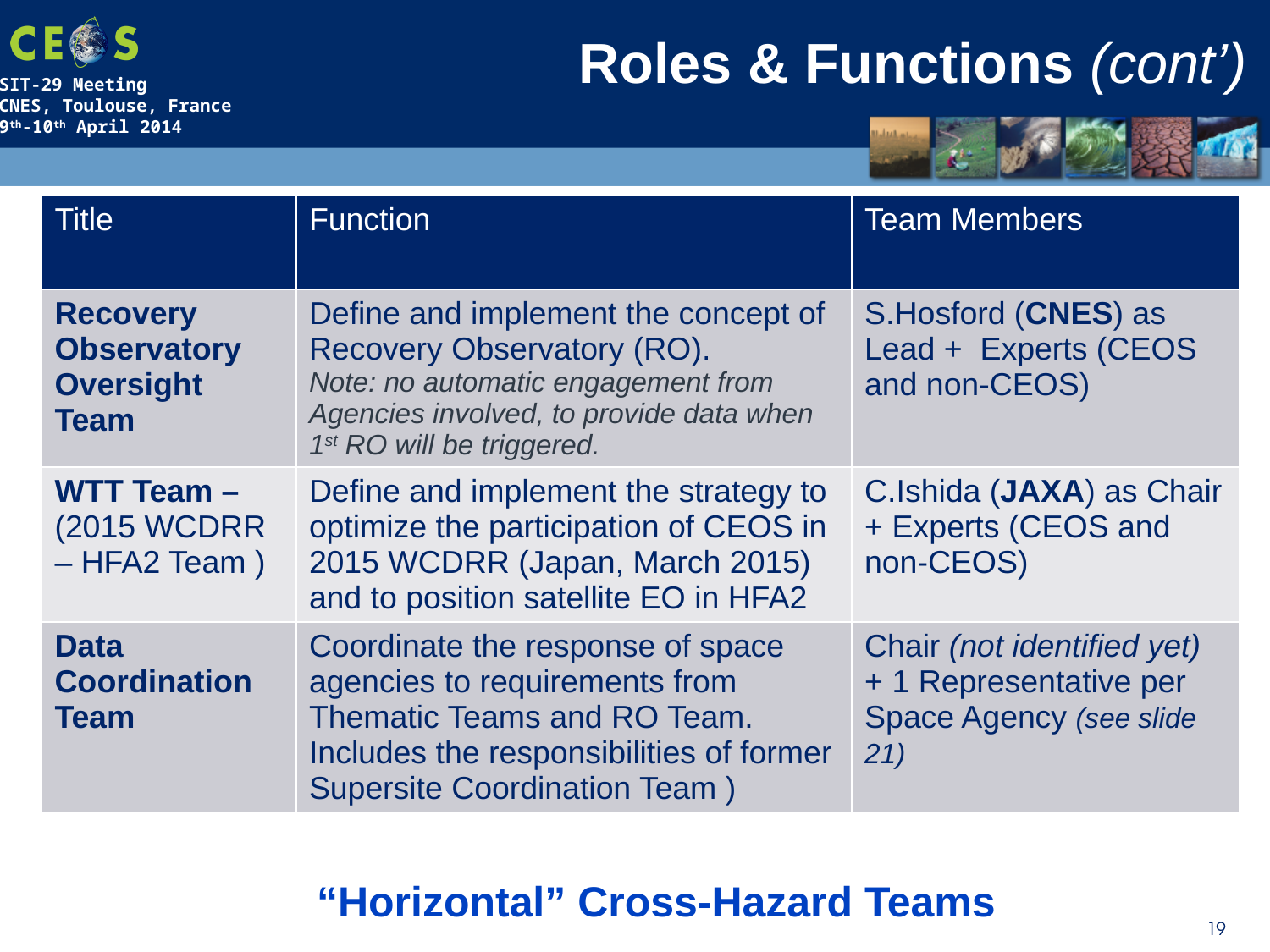

# Roles & Functions (cont’)
| Title | Function | Team Members |
| --- | --- | --- |
| Recovery Observatory Oversight Team | Define and implement the concept of Recovery Observatory (RO). Note: no automatic engagement from Agencies involved, to provide data when 1st RO will be triggered. | S.Hosford (CNES) as Lead + Experts (CEOS and non-CEOS) |
| WTT Team – (2015 WCDRR – HFA2 Team ) | Define and implement the strategy to optimize the participation of CEOS in 2015 WCDRR (Japan, March 2015) and to position satellite EO in HFA2 | C.Ishida (JAXA) as Chair + Experts (CEOS and non-CEOS) |
| Data Coordination Team | Coordinate the response of space agencies to requirements from Thematic Teams and RO Team. Includes the responsibilities of former Supersite Coordination Team ) | Chair (not identified yet) + 1 Representative per Space Agency (see slide 21) |
“Horizontal” Cross-Hazard Teams
19